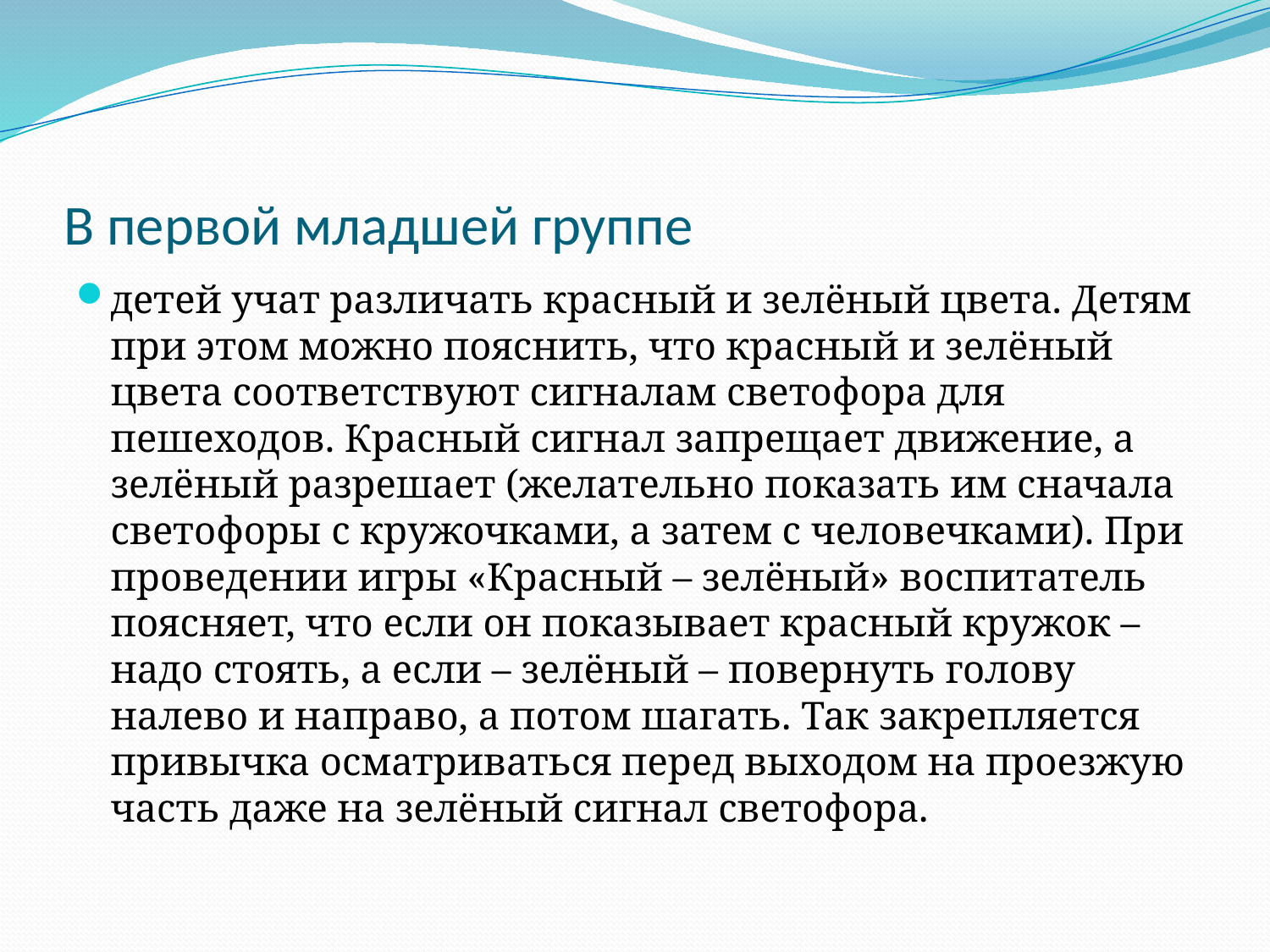

# В первой младшей группе
детей учат различать красный и зелёный цвета. Детям при этом можно пояснить, что красный и зелёный цвета соответствуют сигналам светофора для пешеходов. Красный сигнал запрещает движение, а зелёный разрешает (желательно показать им сначала светофоры с кружочками, а затем с человечками). При проведении игры «Красный – зелёный» воспитатель поясняет, что если он показывает красный кружок – надо стоять, а если – зелёный – повернуть голову налево и направо, а потом шагать. Так закрепляется привычка осматриваться перед выходом на проезжую часть даже на зелёный сигнал светофора.